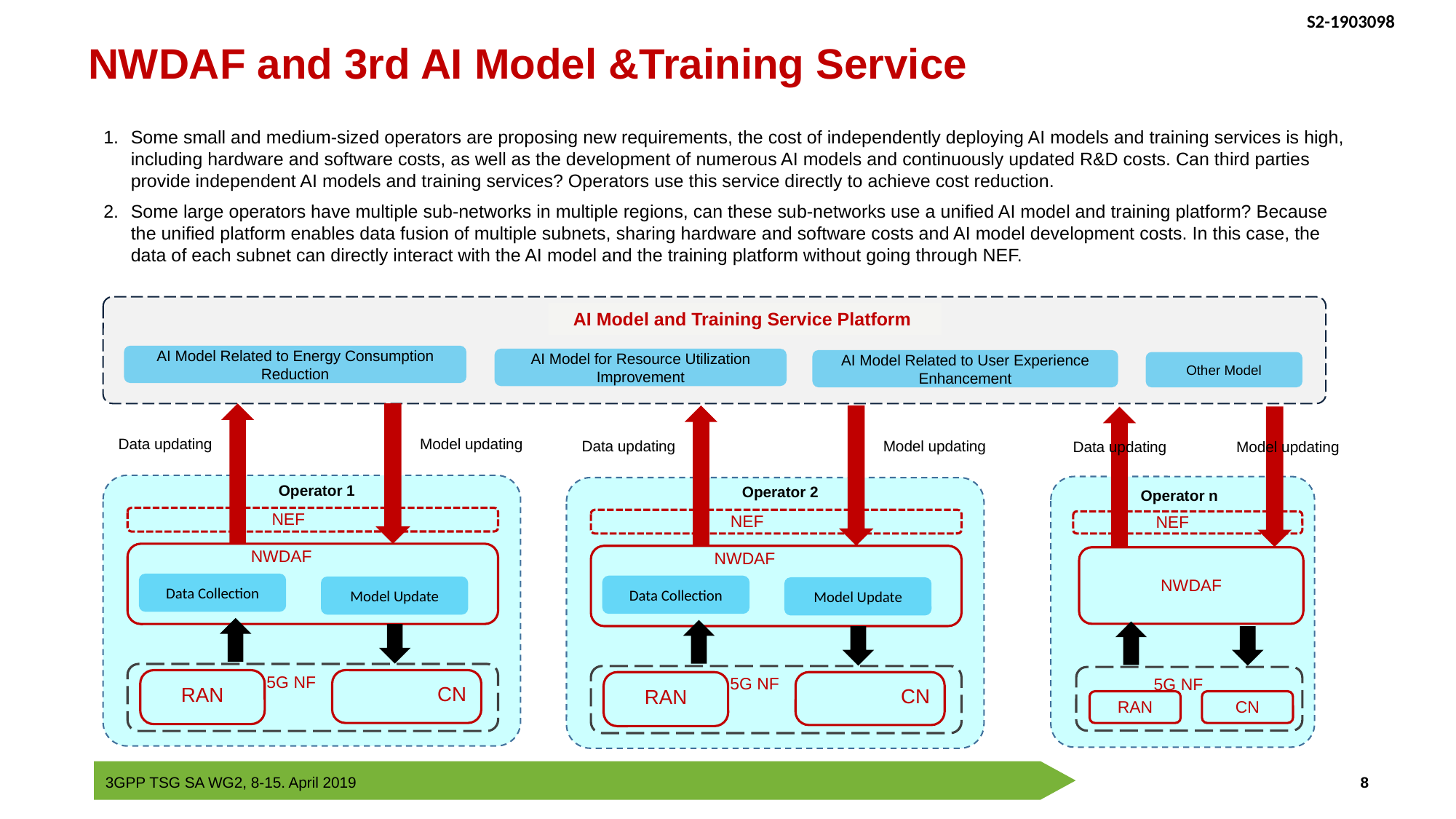

NWDAF and 3rd AI Model &Training Service
Some small and medium-sized operators are proposing new requirements, the cost of independently deploying AI models and training services is high, including hardware and software costs, as well as the development of numerous AI models and continuously updated R&D costs. Can third parties provide independent AI models and training services? Operators use this service directly to achieve cost reduction.
Some large operators have multiple sub-networks in multiple regions, can these sub-networks use a unified AI model and training platform? Because the unified platform enables data fusion of multiple subnets, sharing hardware and software costs and AI model development costs. In this case, the data of each subnet can directly interact with the AI model and the training platform without going through NEF.

AI Model and Training Service Platform
AI Model Related to Energy Consumption Reduction
AI Model for Resource Utilization Improvement
AI Model Related to User Experience Enhancement
Other Model

Model updating
Data updating
Model updating
Data updating
Data updating
Model updating

Operator 1

Operator 2

Operator n
                            NEF
                           NEF
               NEF
                       NWDAF

                       NWDAF

NWDAF
Data Collection
Data Collection
Model Update
Model Update

                           5G NF
                           5G NF
              5G NF
RAN
CN
RAN
CN
RAN
CN